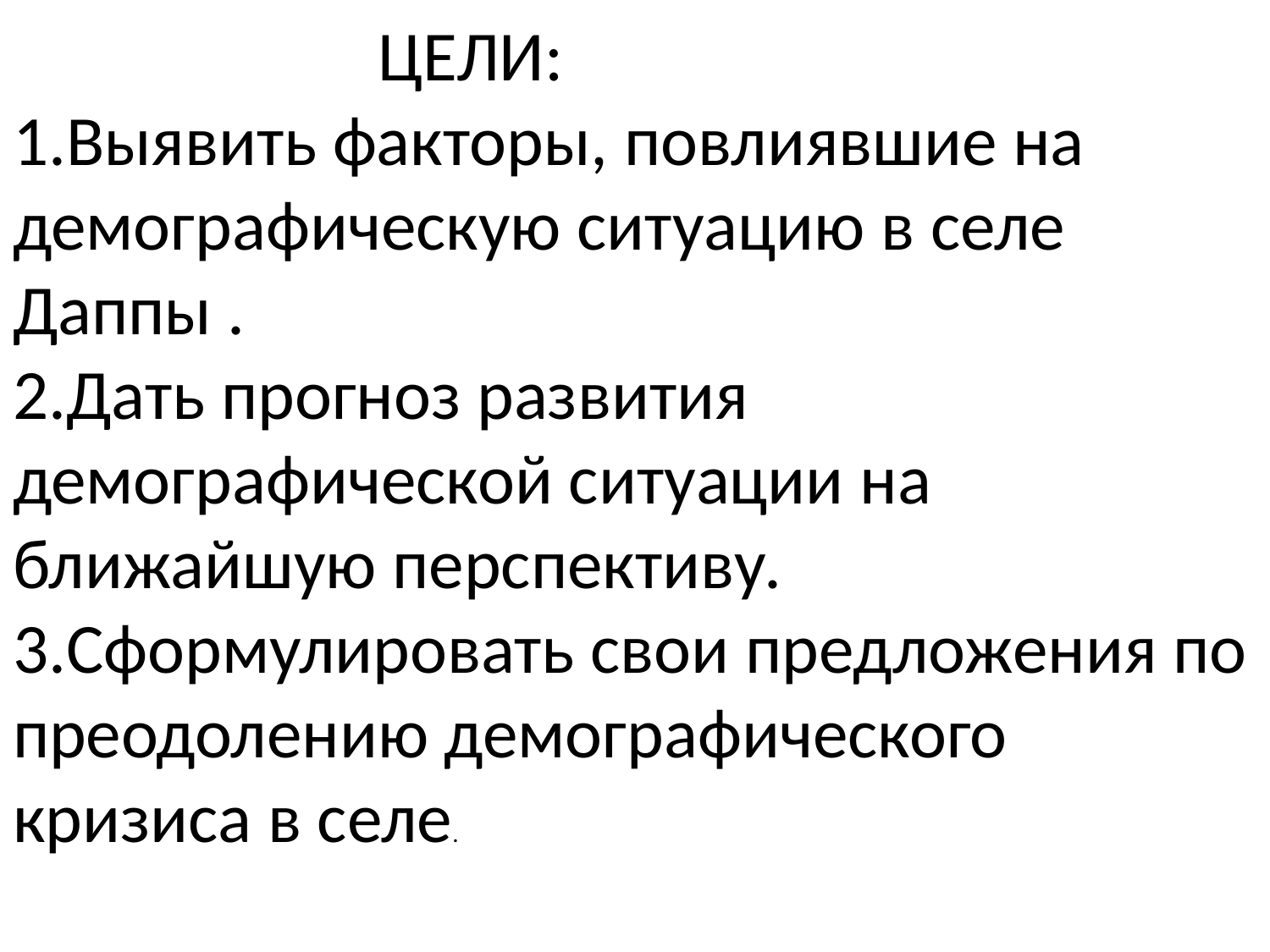

ЦЕЛИ:
1.Выявить факторы, повлиявшие на демографическую ситуацию в селе Даппы .
2.Дать прогноз развития демографической ситуации на ближайшую перспективу.
3.Сформулировать свои предложения по преодолению демографического кризиса в селе.